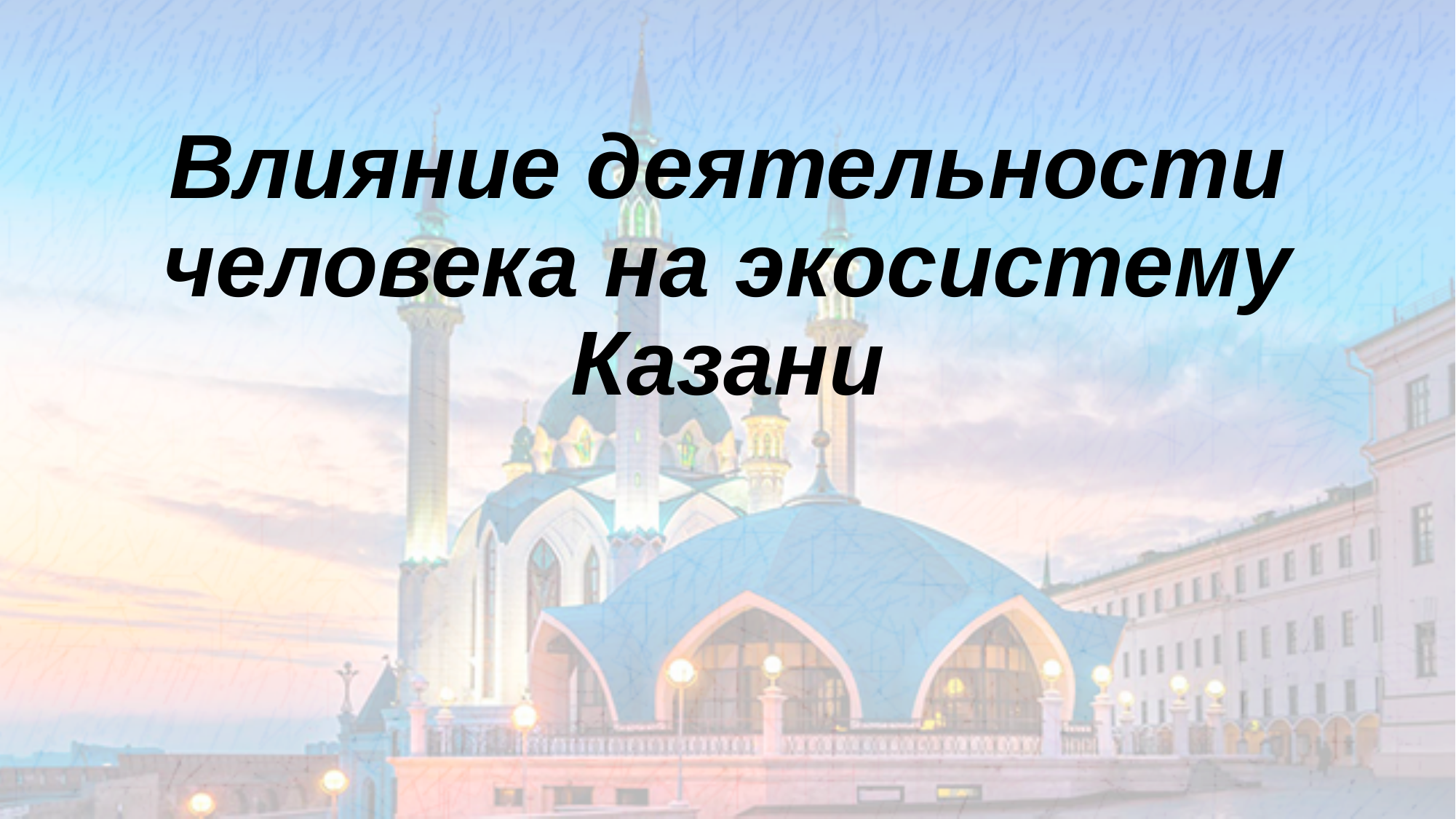

# Влияние деятельности человека на экосистему Казани